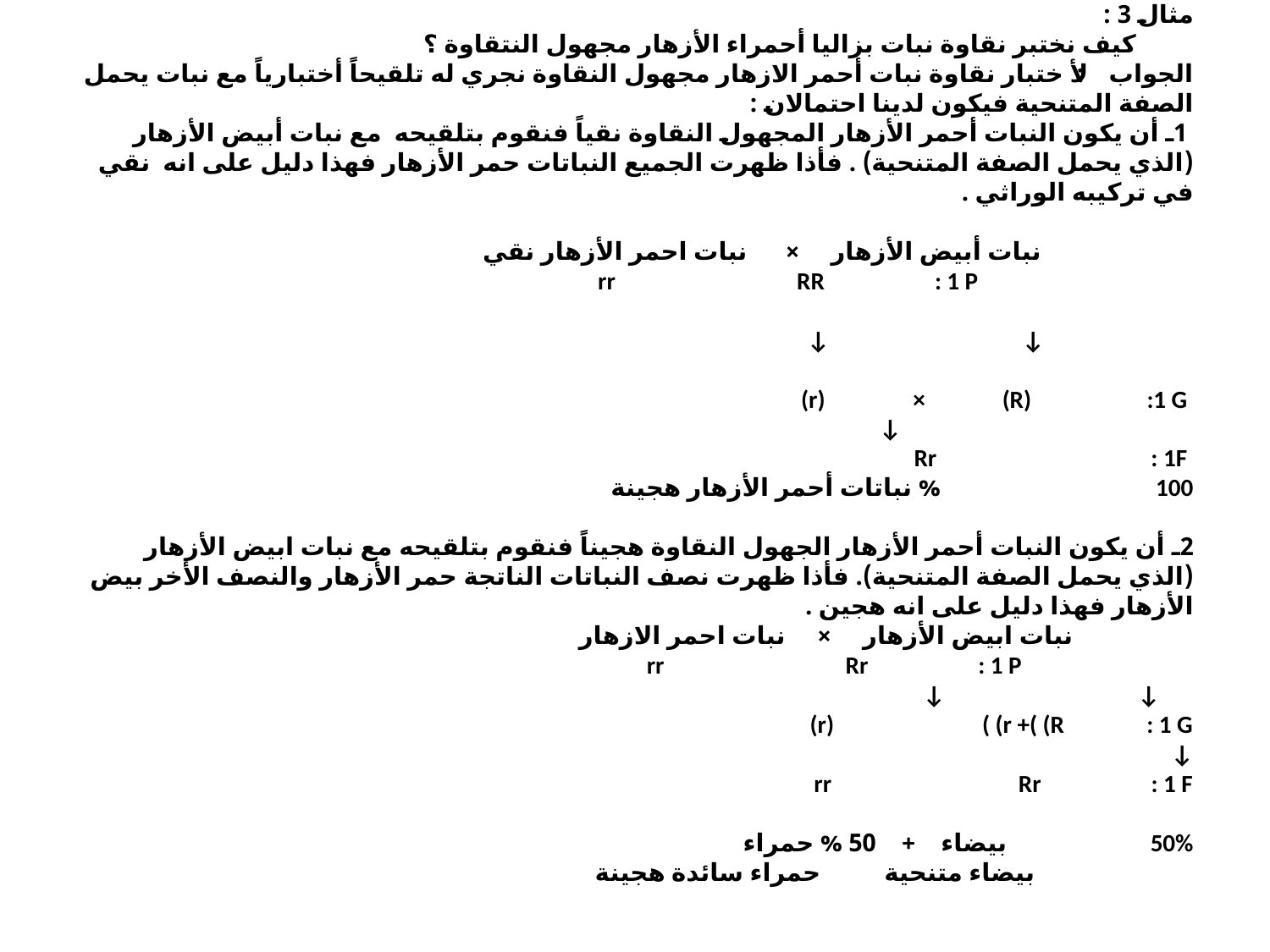

# مثال 3 : كيف نختبر نقاوة نبات بزاليا أحمراء الأزهار مجهول النتقاوة ؟ الجواب : لأ ختبار نقاوة نبات أحمر الازهار مجهول النقاوة نجري له تلقيحاً أختبارياً مع نبات يحمل الصفة المتنحية فيكون لدينا احتمالان : 1ـ أن يكون النبات أحمر الأزهار المجهول النقاوة نقياً فنقوم بتلقيحه  مع نبات أبيض الأزهار (الذي يحمل الصفة المتنحية) . فأذا ظهرت الجميع النباتات حمر الأزهار فهذا دليل على انه  نقي في تركيبه الوراثي . نبات أبيض الأزهار     ×      نبات احمر الأزهار نقي rr                                 RR                    : 1 P ↓                                   ↓ (r)                ×              (R)                     :1 G ↓ Rr                                       : 1F 100 % نباتات أحمر الأزهار هجينة 2ـ أن يكون النبات أحمر الأزهار الجهول النقاوة هجيناً فنقوم بتلقيحه مع نبات ابيض الأزهار (الذي يحمل الصفة المتنحية). فأذا ظهرت نصف النباتات الناتجة حمر الأزهار والنصف الأخر بيض الأزهار فهذا دليل على انه هجين . نبات ابيض الأزهار     ×     نبات احمر الازهار rr                                 Rr                    : 1 P ↓                                   ↓ (r)                           ( (r +( (R               : 1 G ↓ rr                                  Rr                    : 1 F 50% بيضاء    +    50 % حمراء بيضاء متنحية          حمراء سائدة هجينة